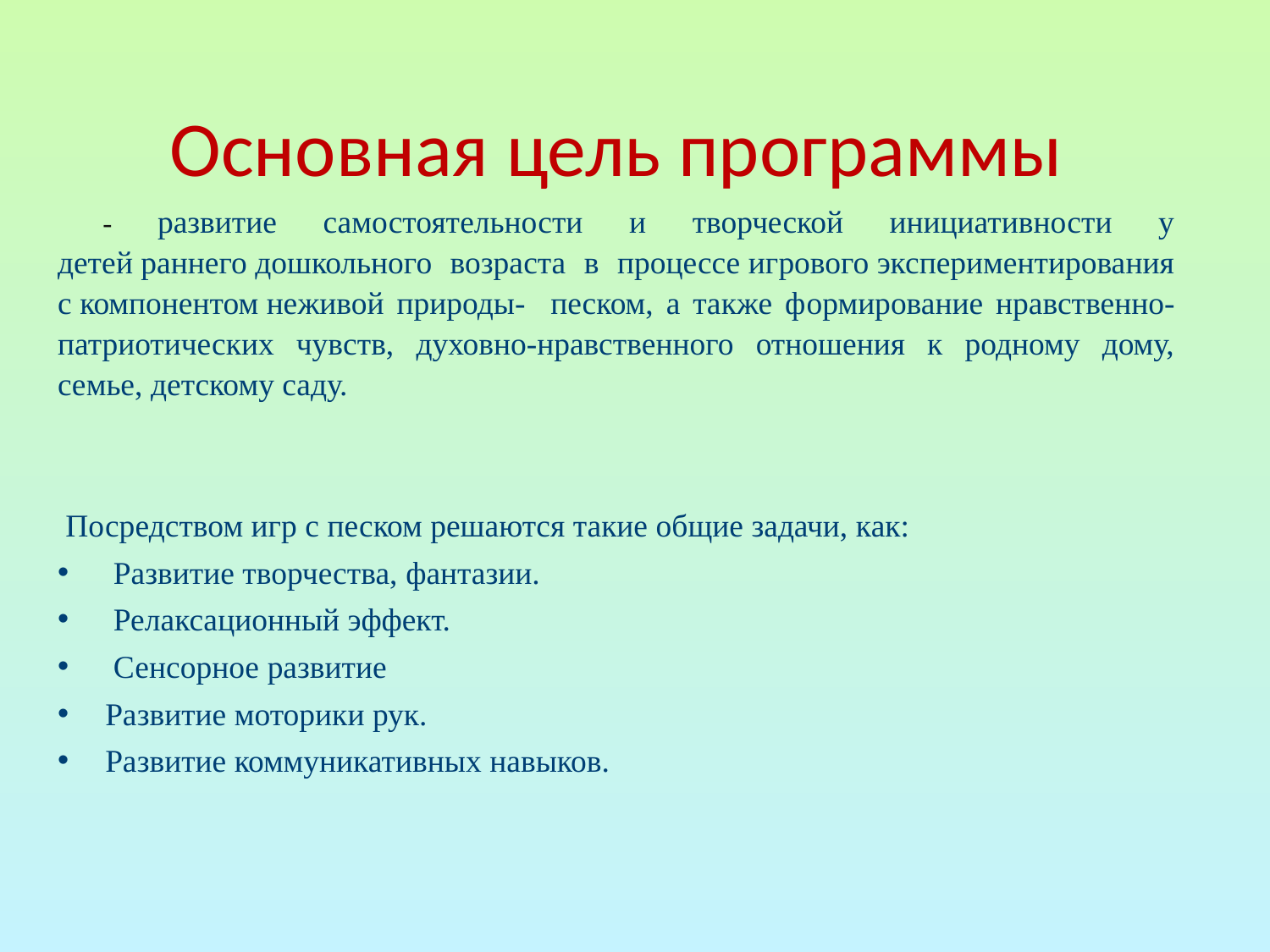

#
Основная цель программы
 - развитие самостоятельности и творческой инициативности у детей раннего дошкольного возраста в процессе игрового экспериментирования с компонентом неживой природы-  песком, а также формирование нравственно-патриотических чувств, духовно-нравственного отношения к родному дому, семье, детскому саду.

 Посредством игр с песком решаются такие общие задачи, как:
 Развитие творчества, фантазии.
 Релаксационный эффект.
 Сенсорное развитие
Развитие моторики рук.
Развитие коммуникативных навыков.